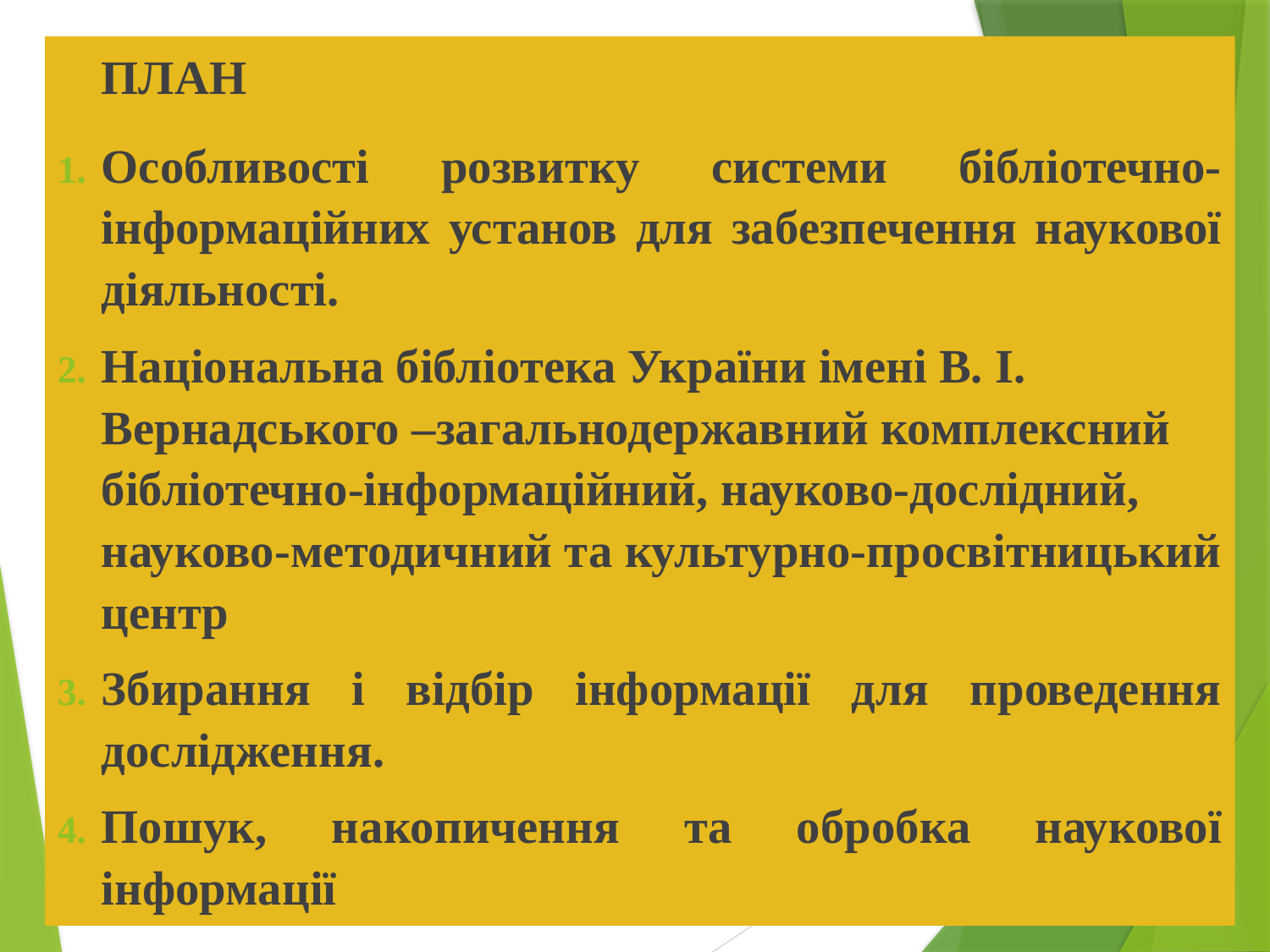

ПЛАН
Особливості розвитку системи бібліотечно-інформаційних установ для забезпечення наукової діяльності.
Національна бібліотека України імені В. І. Вернадського –загальнодержавний комплексний бібліотечно-інформаційний, науково-дослідний, науково-методичний та культурно-просвітницький центр
Збирання і відбір інформації для проведення дослідження.
Пошук, накопичення та обробка наукової інформації